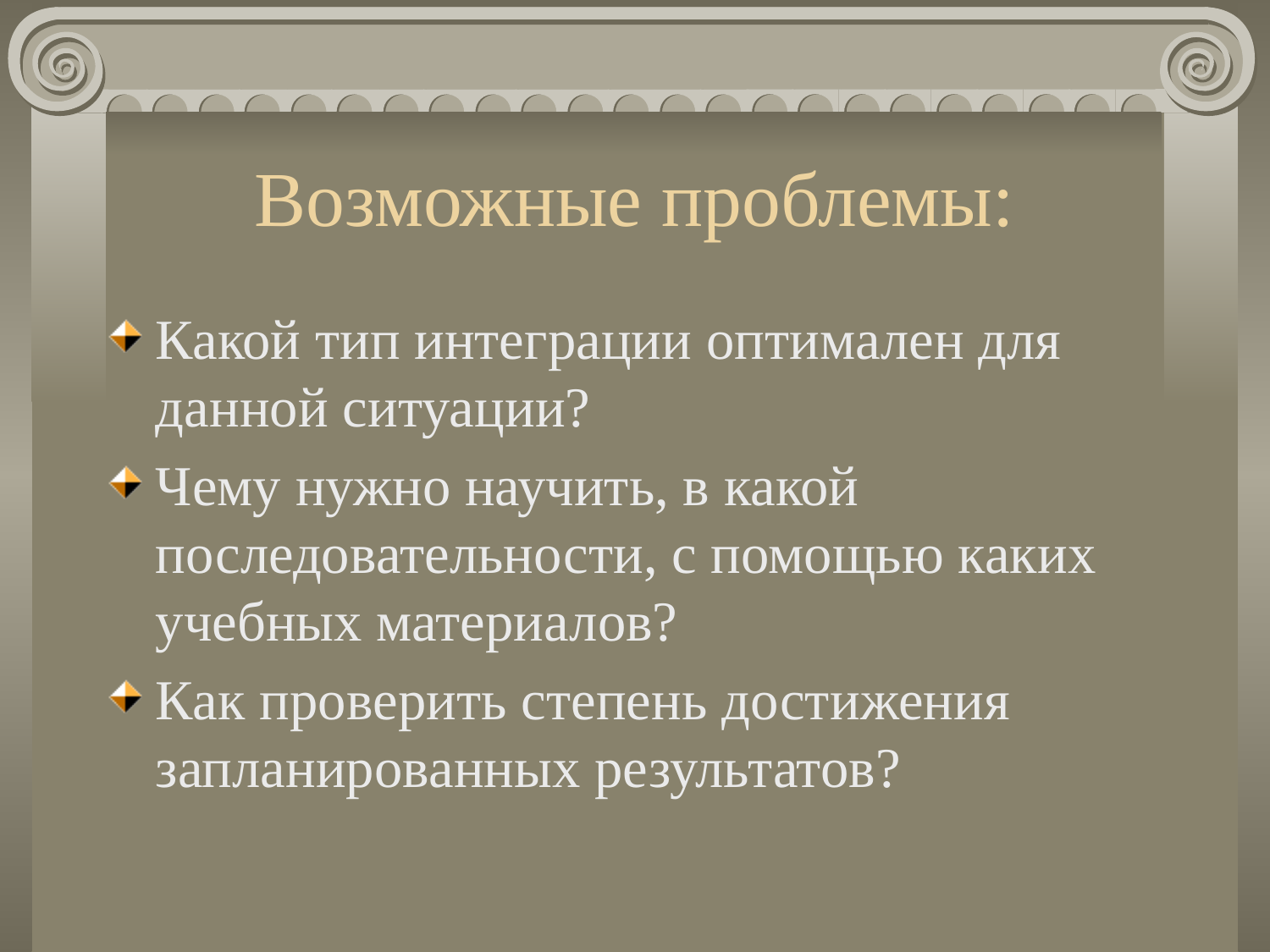

# Возможные проблемы:
Какой тип интеграции оптимален для данной ситуации?
Чему нужно научить, в какой последовательности, с помощью каких учебных материалов?
Как проверить степень достижения запланированных результатов?